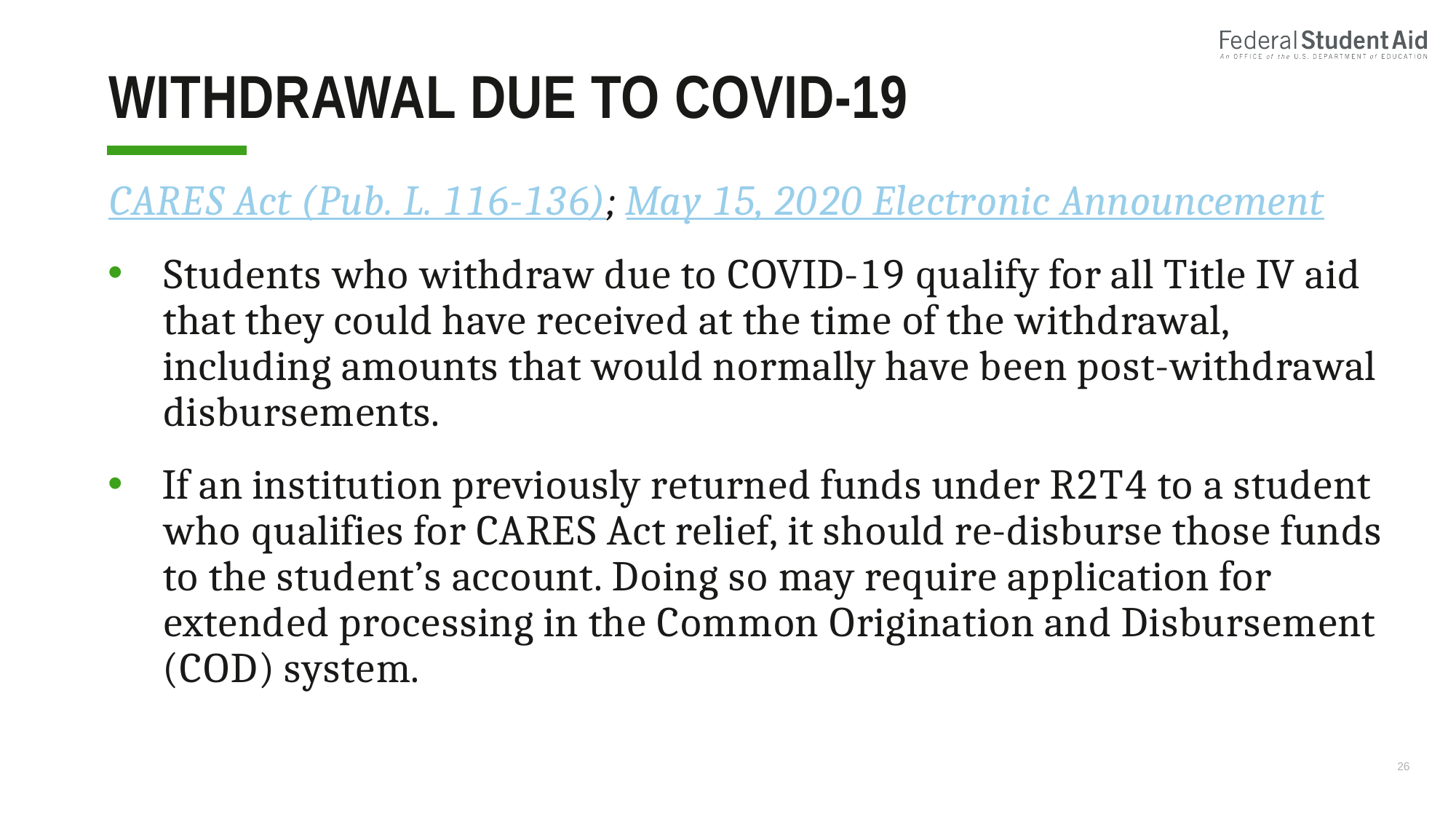

# Withdrawal due to covid-19
CARES Act (Pub. L. 116-136); May 15, 2020 Electronic Announcement
Students who withdraw due to COVID-19 qualify for all Title IV aid that they could have received at the time of the withdrawal, including amounts that would normally have been post-withdrawal disbursements.
If an institution previously returned funds under R2T4 to a student who qualifies for CARES Act relief, it should re-disburse those funds to the student’s account. Doing so may require application for extended processing in the Common Origination and Disbursement (COD) system.

26